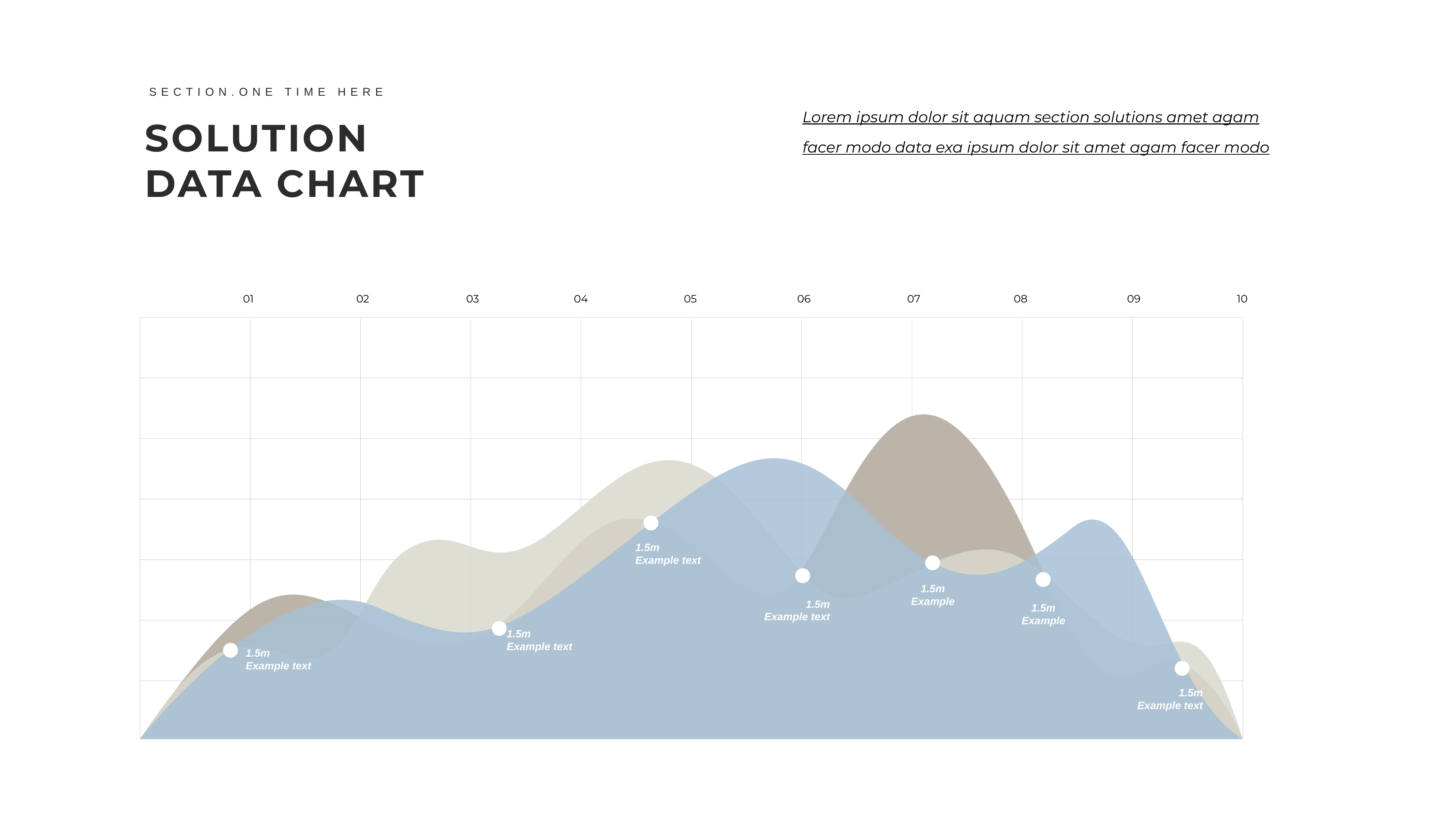

SECTION.ONE TIME HERE
SOLUTION
DATA CHART
Lorem ipsum dolor sit aquam section solutions amet agam facer modo data exa ipsum dolor sit amet agam facer modo
01
02
03
04
05
06
07
08
09
10

1.5m
Example text

1.5m
Example
1.5m
Example text
1.5m
Example

1.5m
Example text

1.5m
Example text

1.5m
Example text